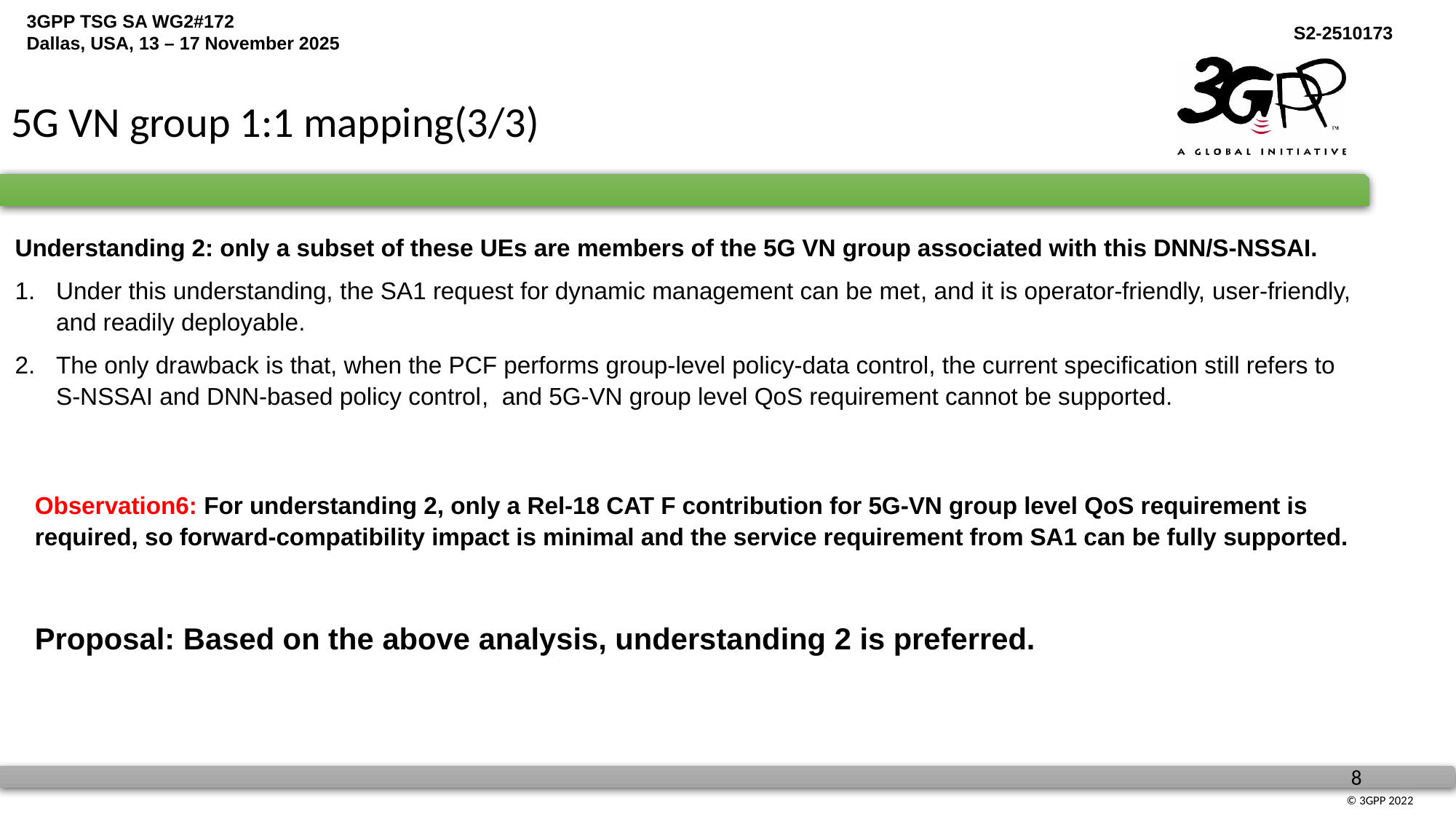

# 5G VN group 1:1 mapping(3/3)
Understanding 2: only a subset of these UEs are members of the 5G VN group associated with this DNN/S-NSSAI.
Under this understanding, the SA1 request for dynamic management can be met, and it is operator-friendly, user-friendly, and readily deployable.
The only drawback is that, when the PCF performs group-level policy-data control, the current specification still refers to S-NSSAI and DNN-based policy control,  and 5G-VN group level QoS requirement cannot be supported.
Observation6: For understanding 2, only a Rel-18 CAT F contribution for 5G-VN group level QoS requirement is required, so forward-compatibility impact is minimal and the service requirement from SA1 can be fully supported.
Proposal: Based on the above analysis, understanding 2 is preferred.